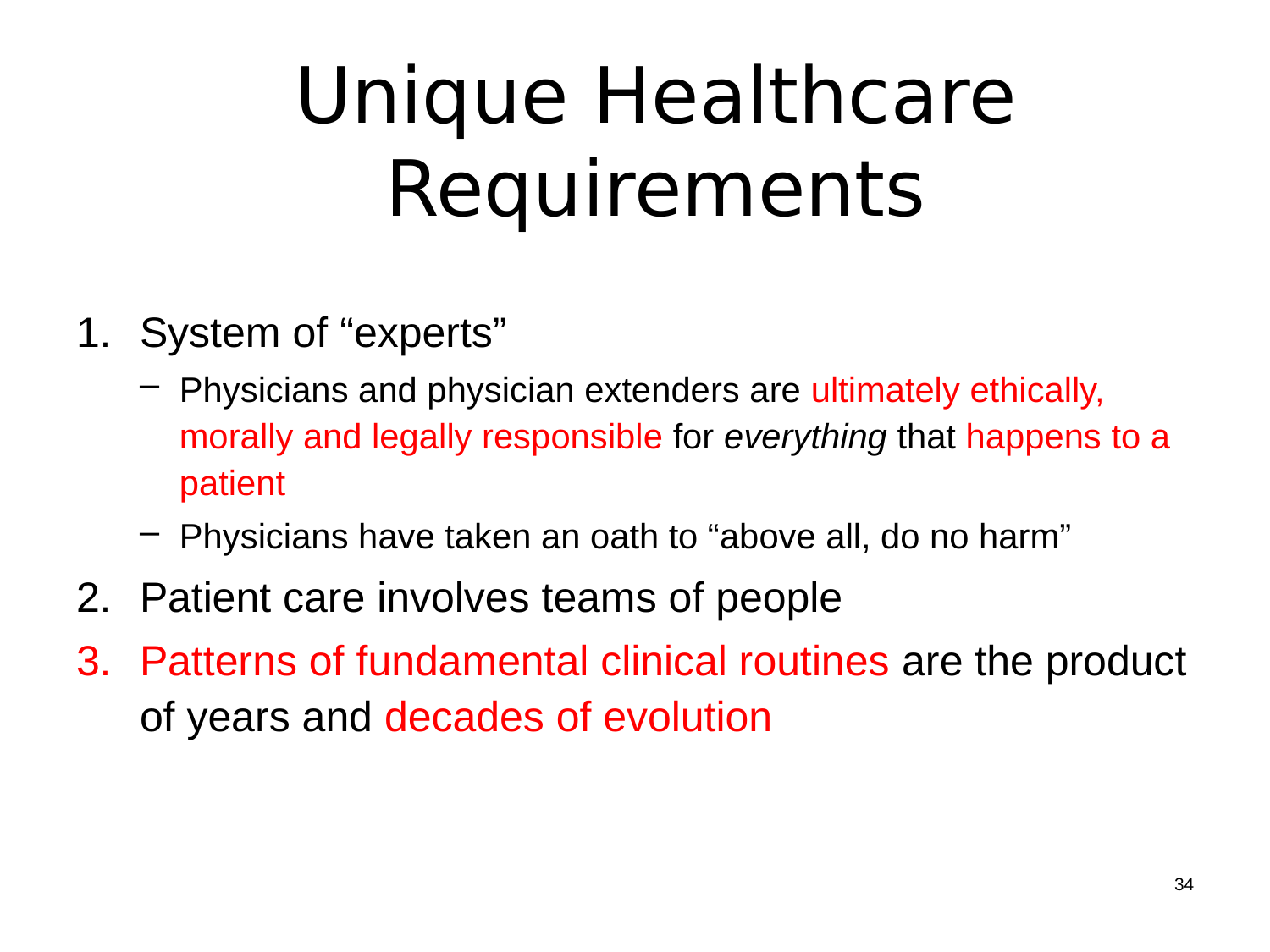

# Unique Healthcare Requirements
System of “experts”
Physicians and physician extenders are ultimately ethically, morally and legally responsible for everything that happens to a patient
Physicians have taken an oath to “above all, do no harm”
Patient care involves teams of people
Patterns of fundamental clinical routines are the product of years and decades of evolution

34